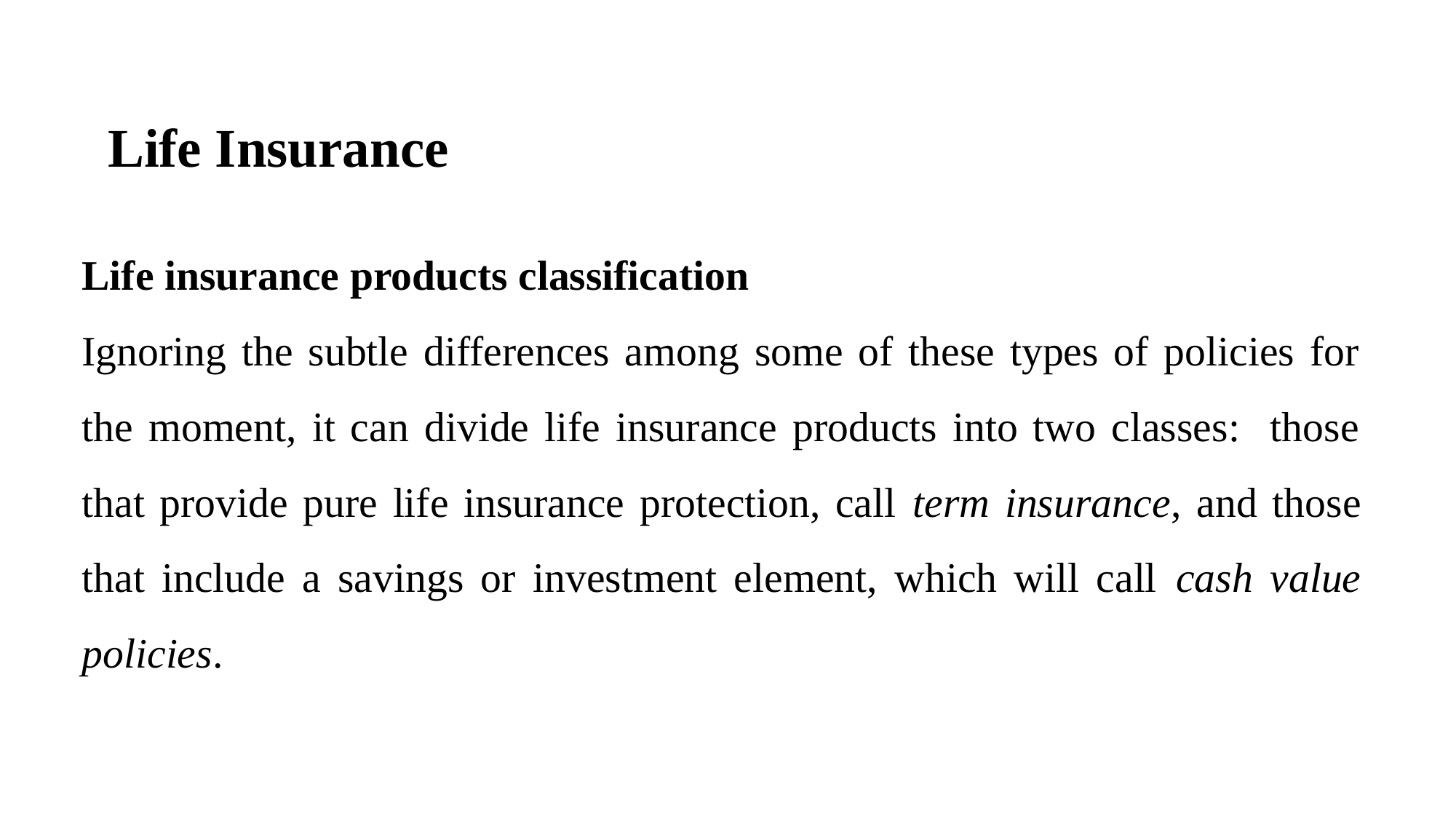

# Life Insurance
Life insurance products classification
Ignoring the subtle differences among some of these types of policies for the moment, it can divide life insurance products into two classes:  those that provide pure life insurance protection, call term insurance, and those that include a savings or investment element, which will call cash value policies.